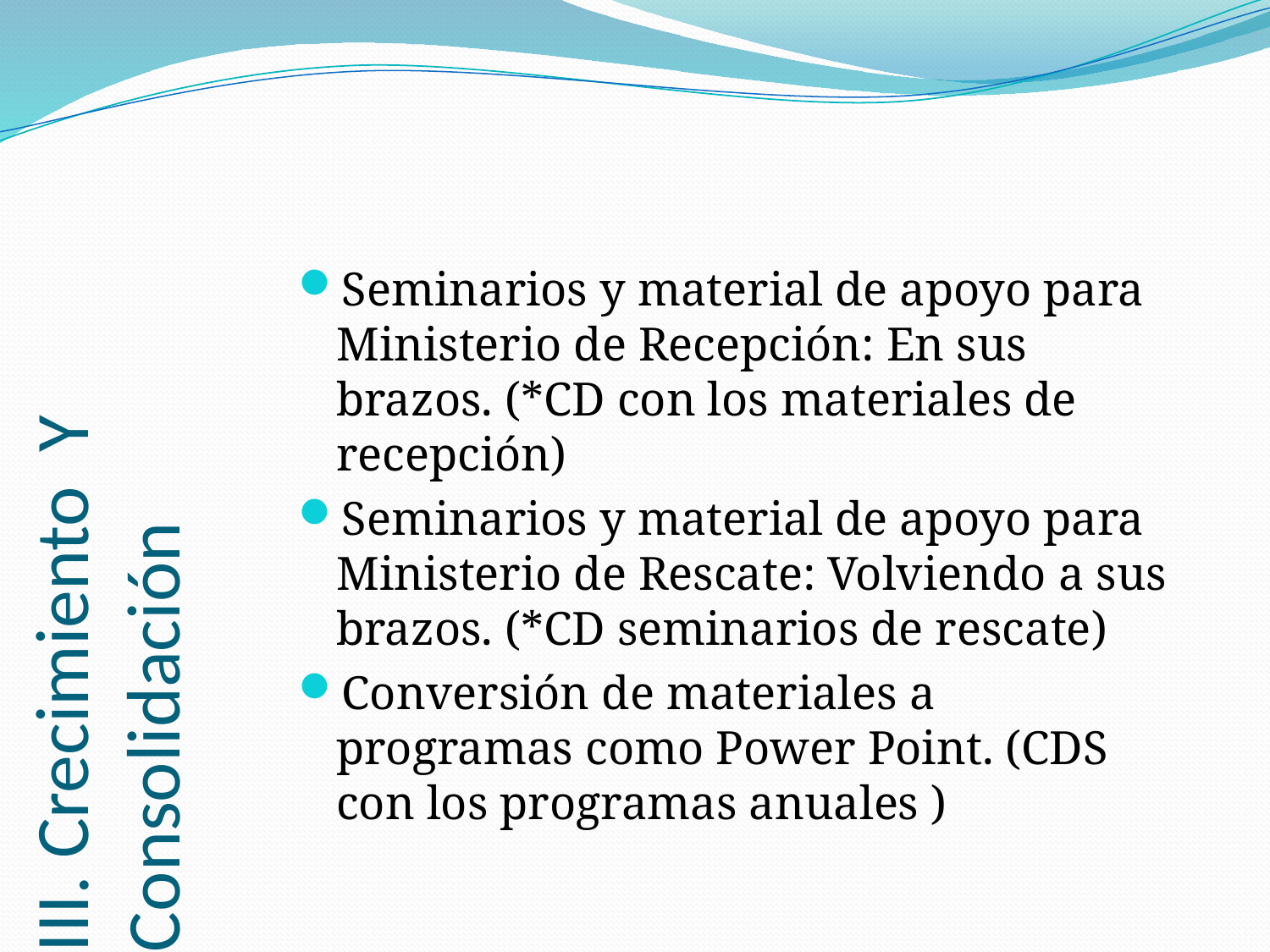

Seminarios y material de apoyo para Ministerio de Recepción: En sus brazos. (*CD con los materiales de recepción)
Seminarios y material de apoyo para Ministerio de Rescate: Volviendo a sus brazos. (*CD seminarios de rescate)
Conversión de materiales a programas como Power Point. (CDS con los programas anuales )

# III. Crecimiento  Y Consolidación